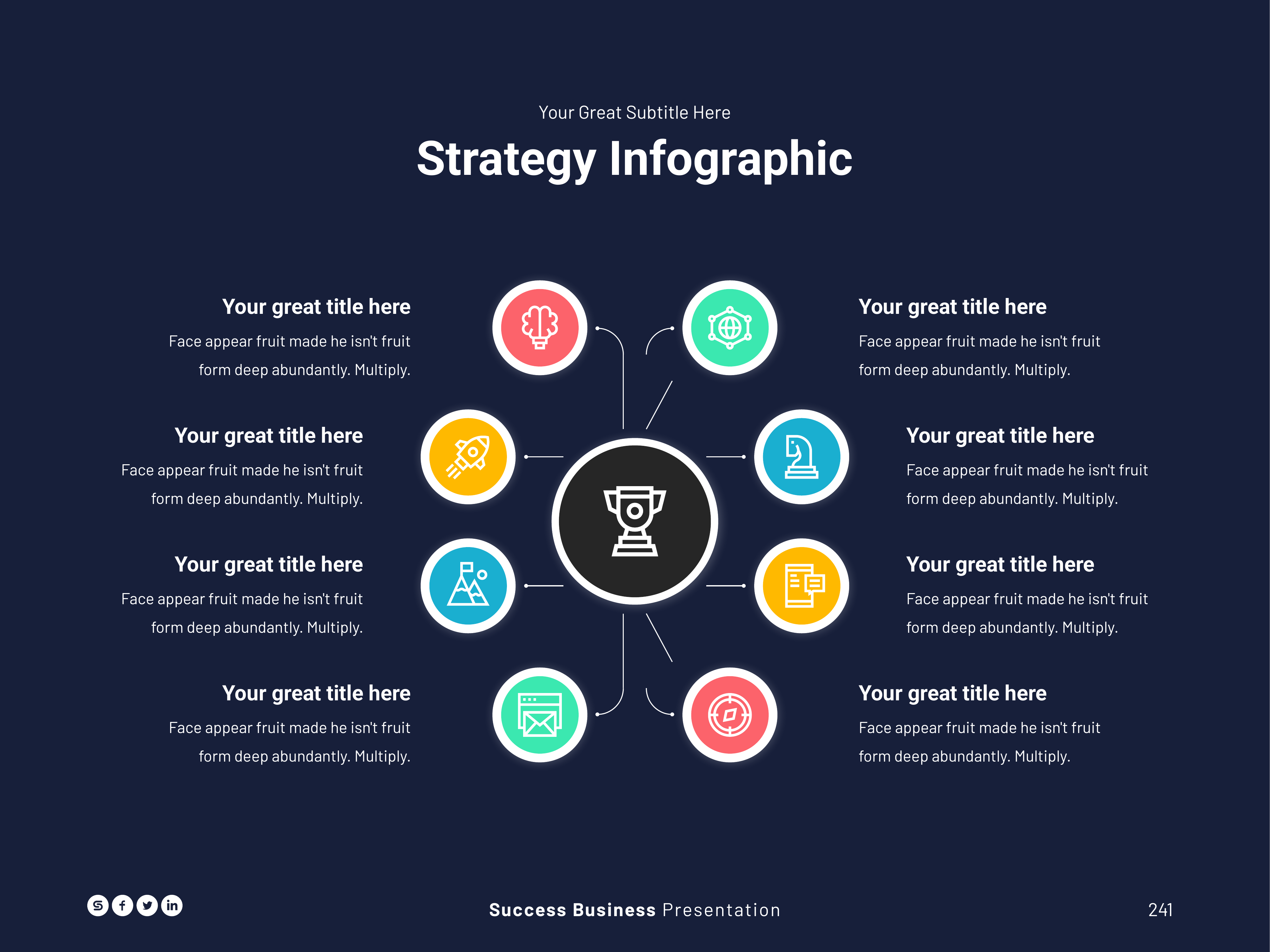

Your Great Subtitle Here
Strategy Infographic
Your great title here
Face appear fruit made he isn't fruit form deep abundantly. Multiply.
Your great title here
Face appear fruit made he isn't fruit form deep abundantly. Multiply.

Your great title here
Face appear fruit made he isn't fruit form deep abundantly. Multiply.
Your great title here
Face appear fruit made he isn't fruit form deep abundantly. Multiply.

Your great title here
Face appear fruit made he isn't fruit form deep abundantly. Multiply.
Your great title here
Face appear fruit made he isn't fruit form deep abundantly. Multiply.

Your great title here
Face appear fruit made he isn't fruit form deep abundantly. Multiply.
Your great title here
Face appear fruit made he isn't fruit form deep abundantly. Multiply.